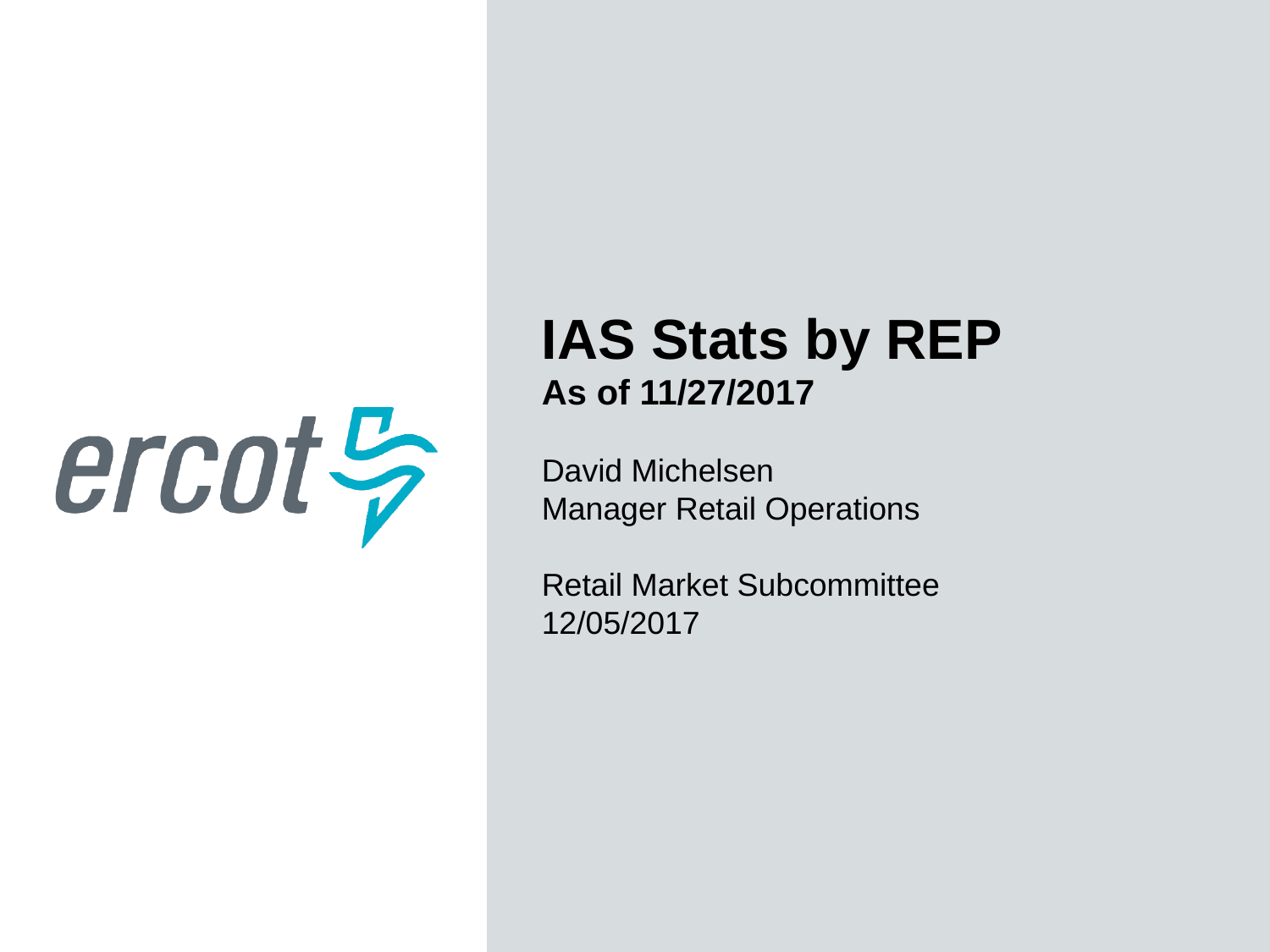

IAS Stats by REP
As of 11/27/2017

David Michelsen
Manager Retail Operations

Retail Market Subcommittee
12/05/2017